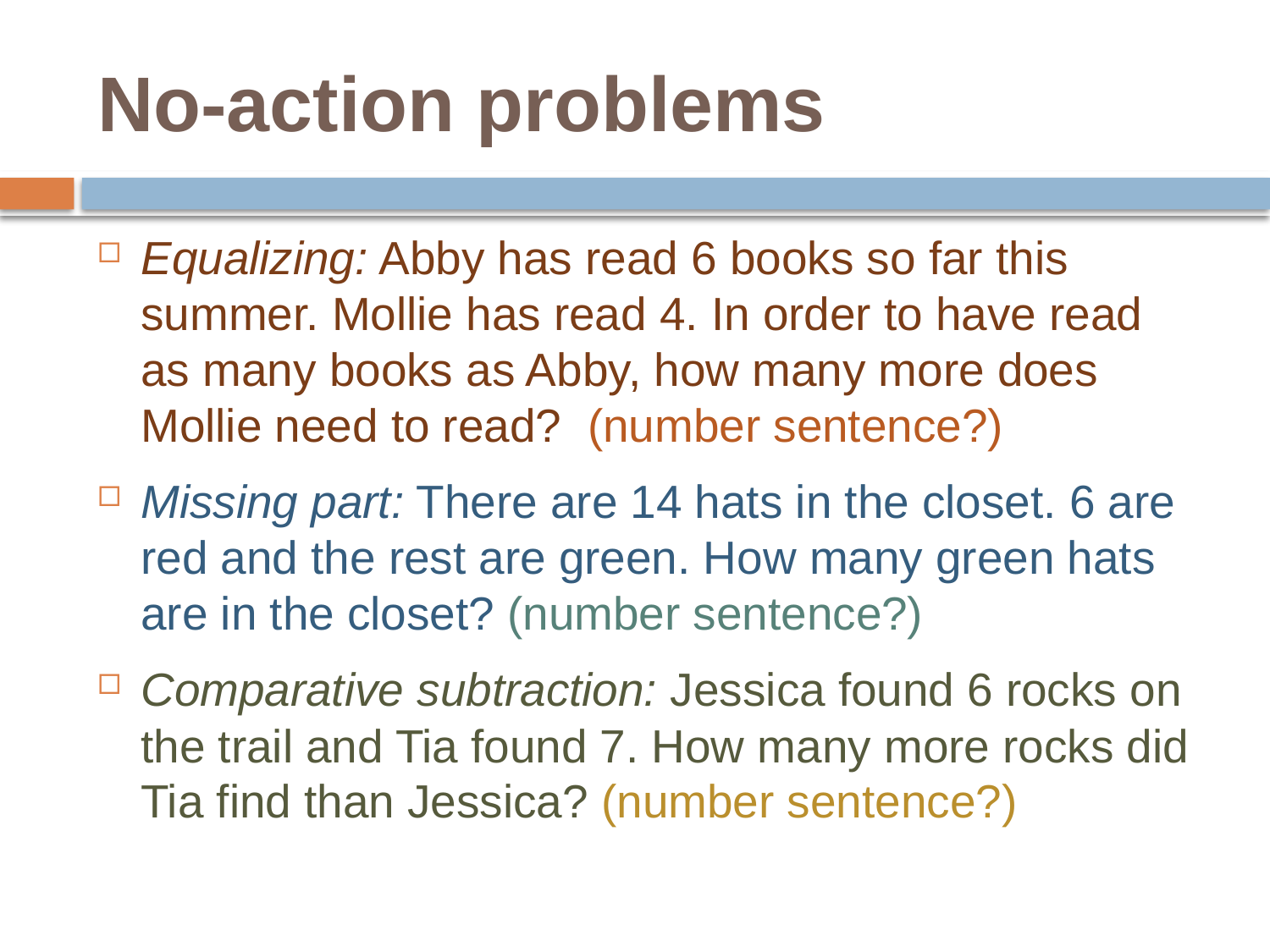

# No-action problems
Equalizing: Abby has read 6 books so far this summer. Mollie has read 4. In order to have read as many books as Abby, how many more does Mollie need to read?  (number sentence?)
Missing part: There are 14 hats in the closet. 6 are red and the rest are green. How many green hats are in the closet? (number sentence?)
Comparative subtraction: Jessica found 6 rocks on the trail and Tia found 7. How many more rocks did Tia find than Jessica? (number sentence?)